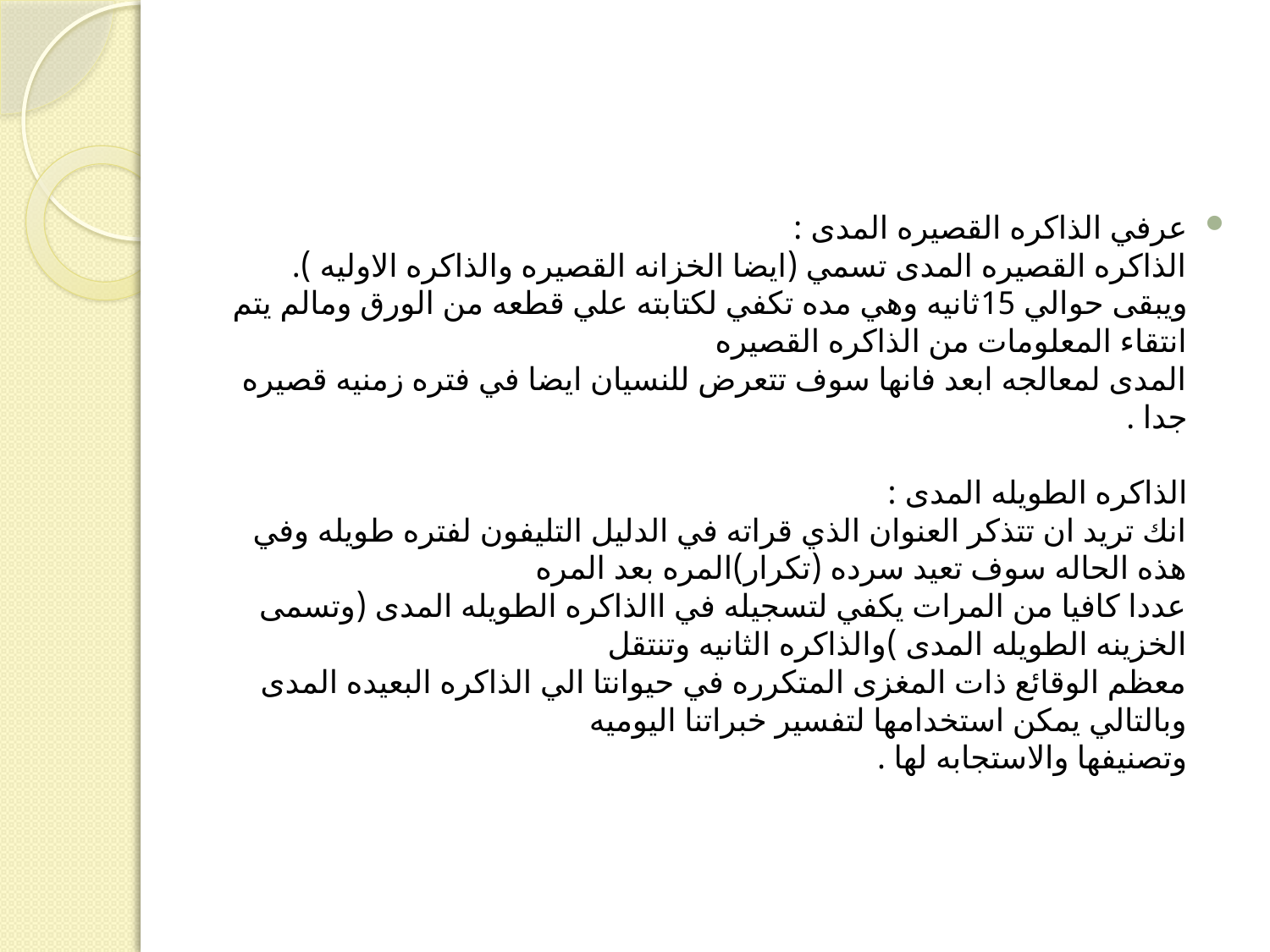

#
عرفي الذاكره القصيره المدى :
الذاكره القصيره المدى تسمي (ايضا الخزانه القصيره والذاكره الاوليه ).
ويبقى حوالي 15ثانيه وهي مده تكفي لكتابته علي قطعه من الورق ومالم يتم انتقاء المعلومات من الذاكره القصيره 
المدى لمعالجه ابعد فانها سوف تتعرض للنسيان ايضا في فتره زمنيه قصيره جدا .
 
الذاكره الطويله المدى :
انك تريد ان تتذكر العنوان الذي قراته في الدليل التليفون لفتره طويله وفي هذه الحاله سوف تعيد سرده (تكرار)المره بعد المره 
عددا كافيا من المرات يكفي لتسجيله في االذاكره الطويله المدى (وتسمى الخزينه الطويله المدى )والذاكره الثانيه وتنتقل 
معظم الوقائع ذات المغزى المتكرره في حيوانتا الي الذاكره البعيده المدى وبالتالي يمكن استخدامها لتفسير خبراتنا اليوميه 
وتصنيفها والاستجابه لها .